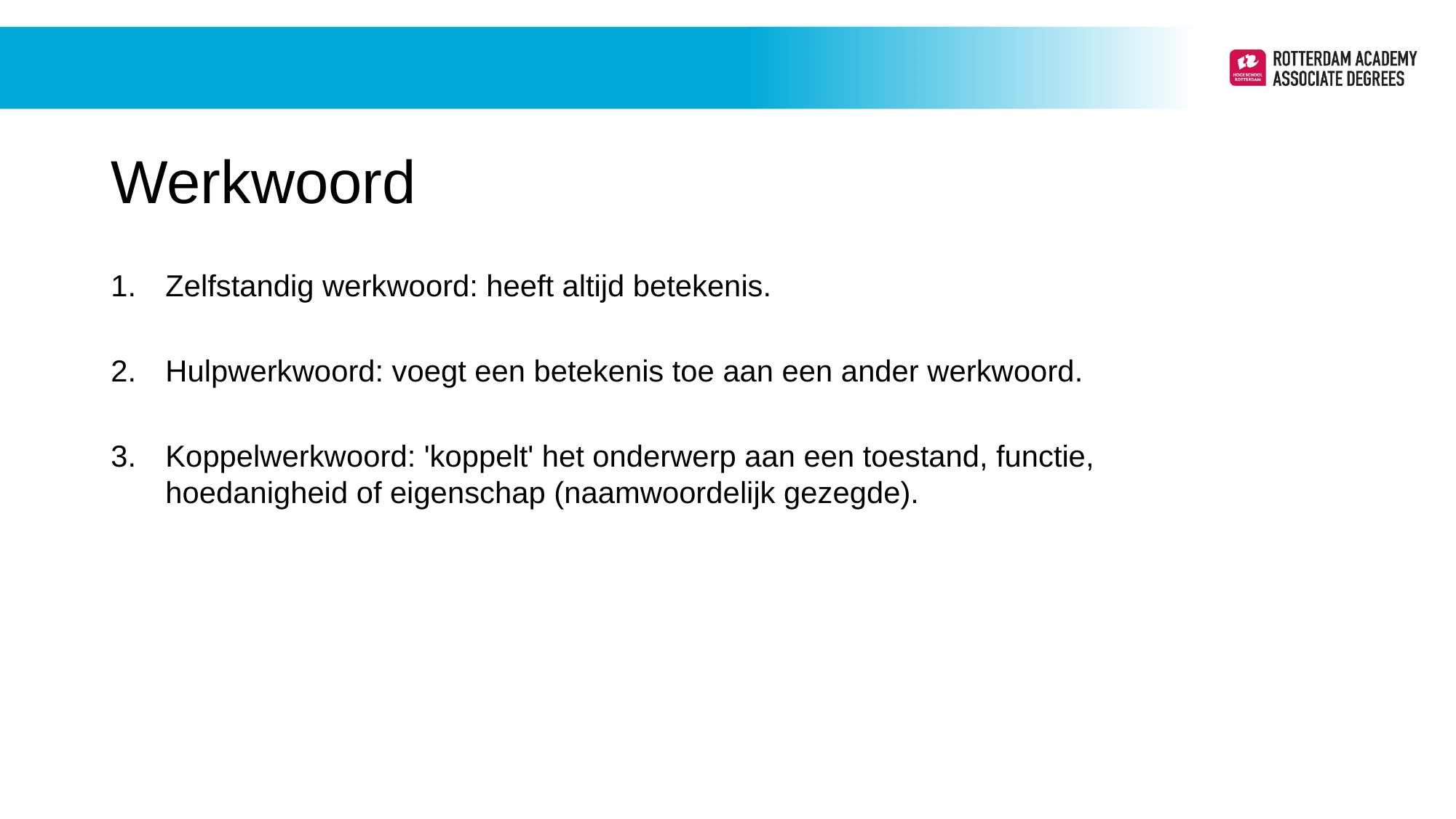

# Werkwoord
Zelfstandig werkwoord: heeft altijd betekenis.

Hulpwerkwoord: voegt een betekenis toe aan een ander werkwoord.

Koppelwerkwoord: 'koppelt' het onderwerp aan een toestand, functie, hoedanigheid of eigenschap (naamwoordelijk gezegde).